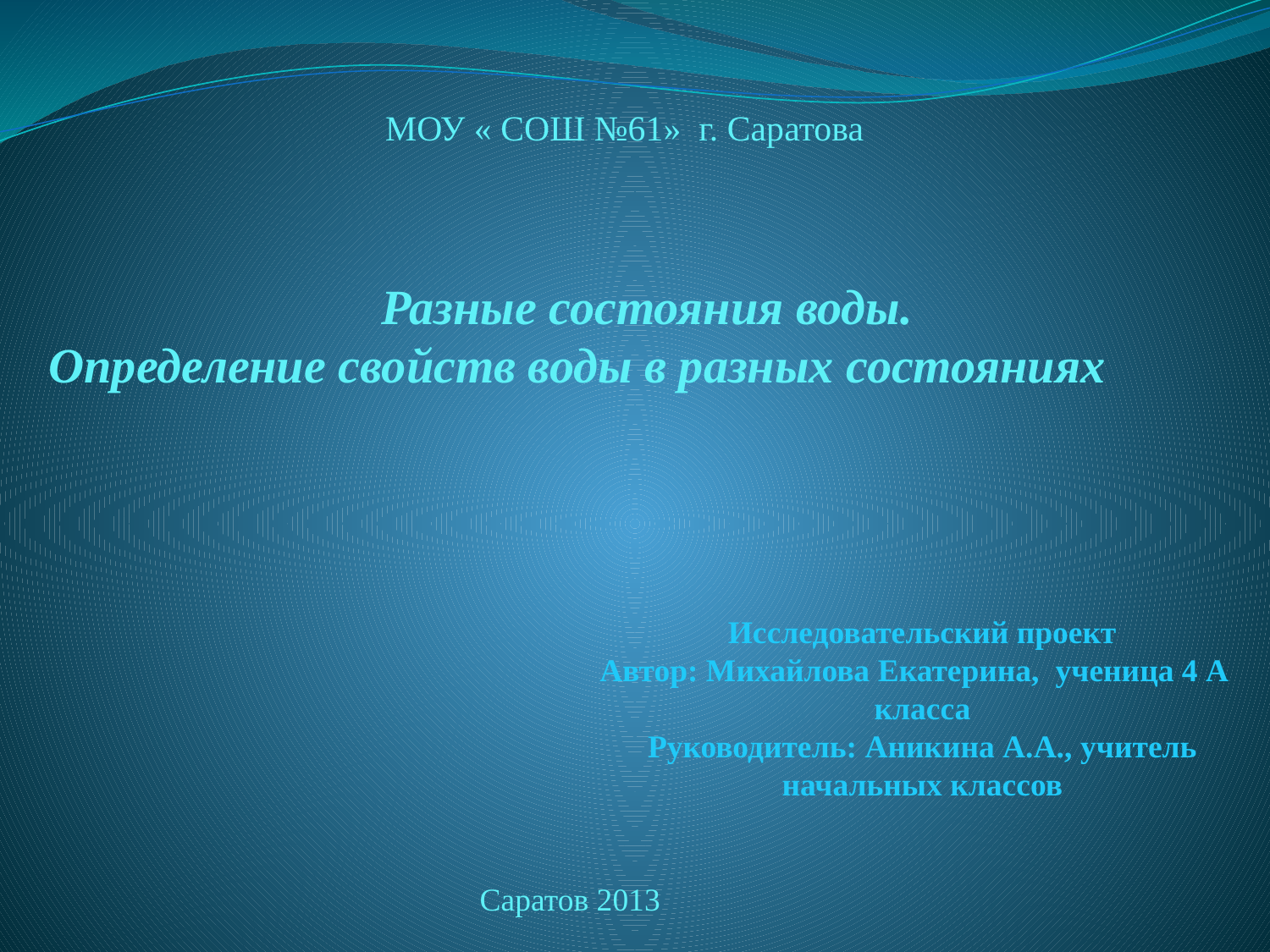

МОУ « СОШ №61»  г. Саратова
Разные состояния воды.
Определение свойств воды в разных состояниях
# Исследовательский проект Автор: Михайлова Екатерина,  ученица 4 А   класса Руководитель: Аникина А.А., учитель начальных классов
Саратов 2013